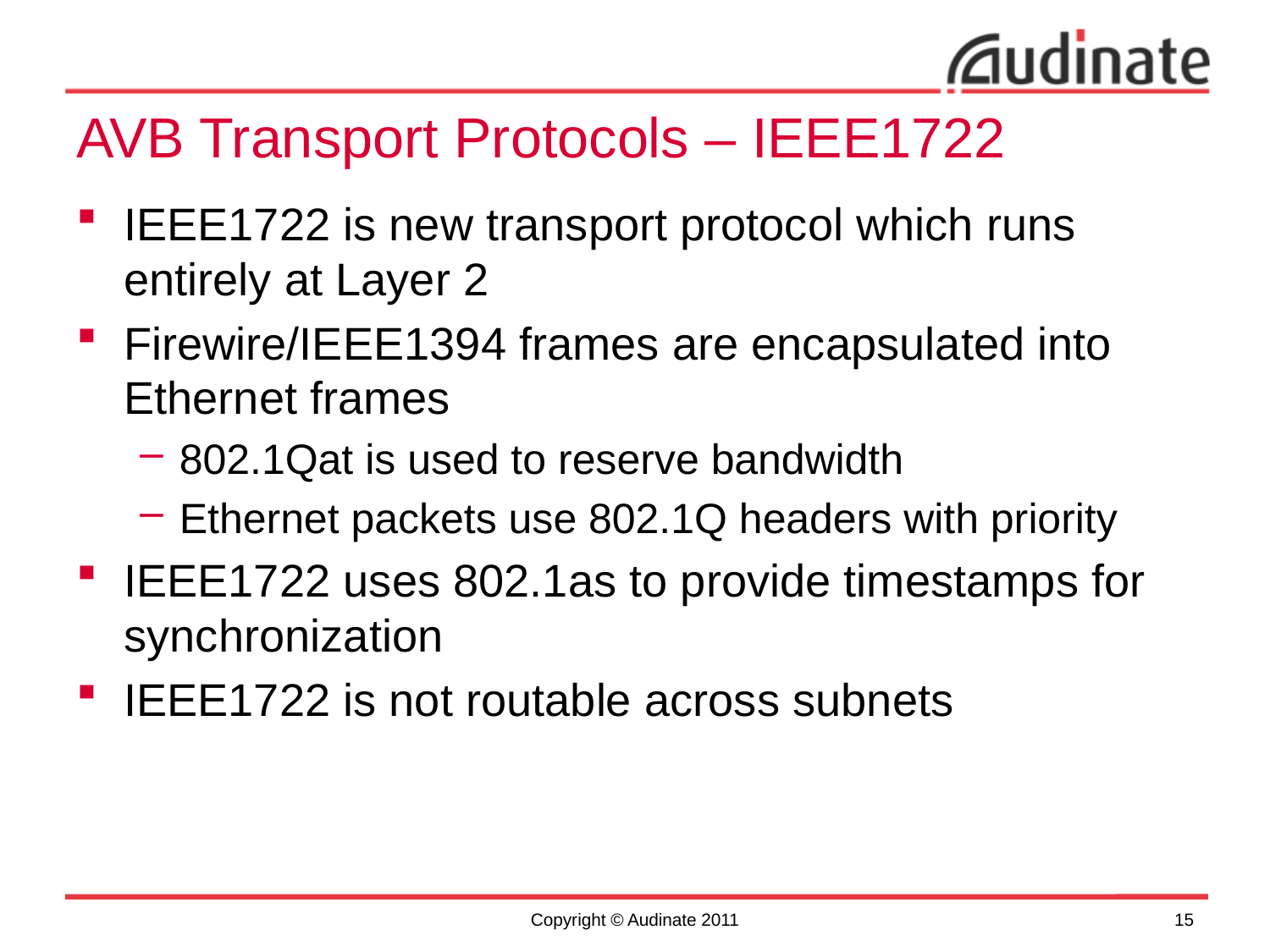

# AVB Transport Protocols – IEEE1722
IEEE1722 is new transport protocol which runs entirely at Layer 2
Firewire/IEEE1394 frames are encapsulated into Ethernet frames
802.1Qat is used to reserve bandwidth
Ethernet packets use 802.1Q headers with priority
IEEE1722 uses 802.1as to provide timestamps for synchronization
IEEE1722 is not routable across subnets

Copyright © Audinate 2011
15